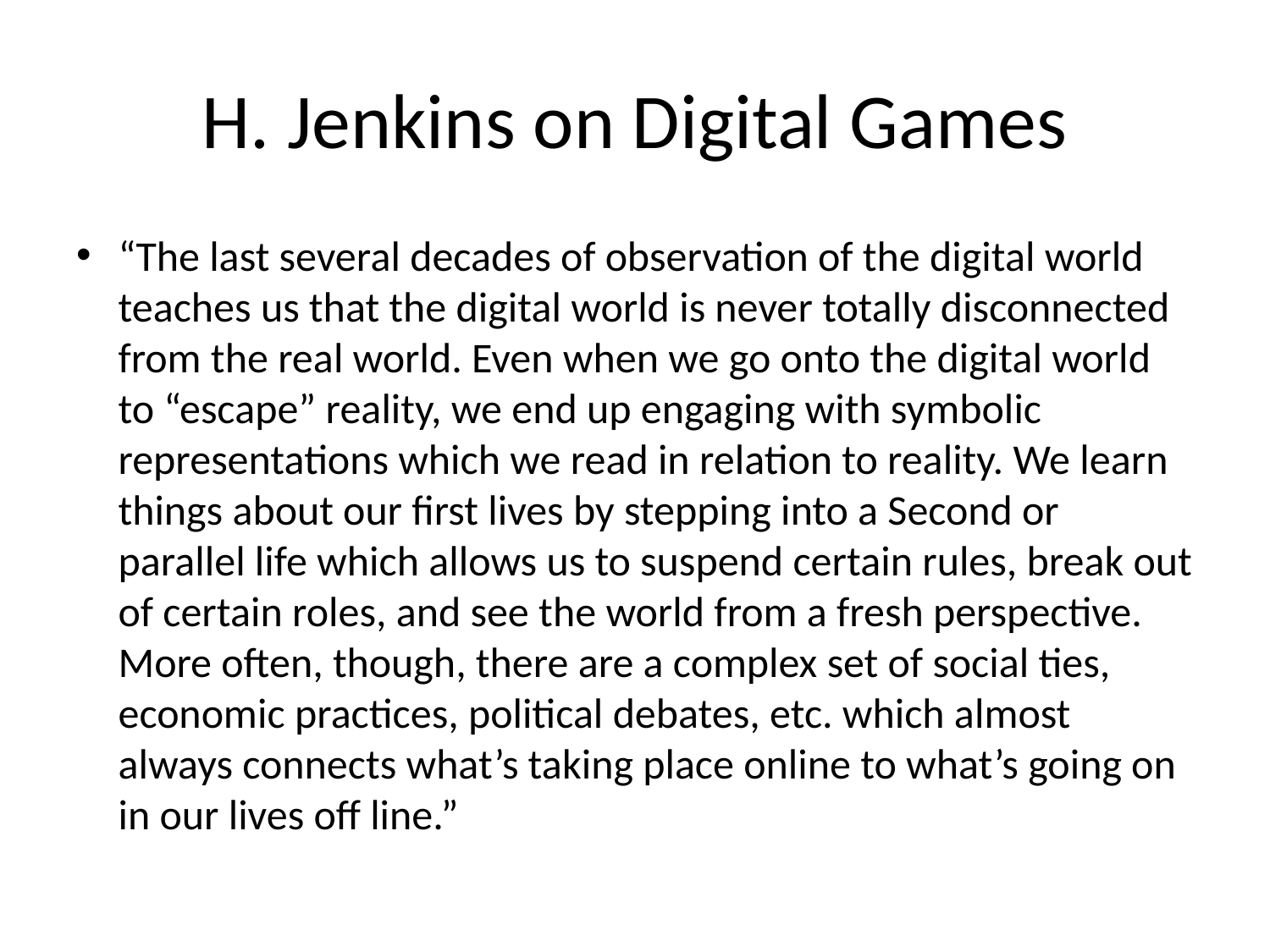

# H. Jenkins on Digital Games
“The last several decades of observation of the digital world teaches us that the digital world is never totally disconnected from the real world. Even when we go onto the digital world to “escape” reality, we end up engaging with symbolic representations which we read in relation to reality. We learn things about our first lives by stepping into a Second or parallel life which allows us to suspend certain rules, break out of certain roles, and see the world from a fresh perspective. More often, though, there are a complex set of social ties, economic practices, political debates, etc. which almost always connects what’s taking place online to what’s going on in our lives off line.”